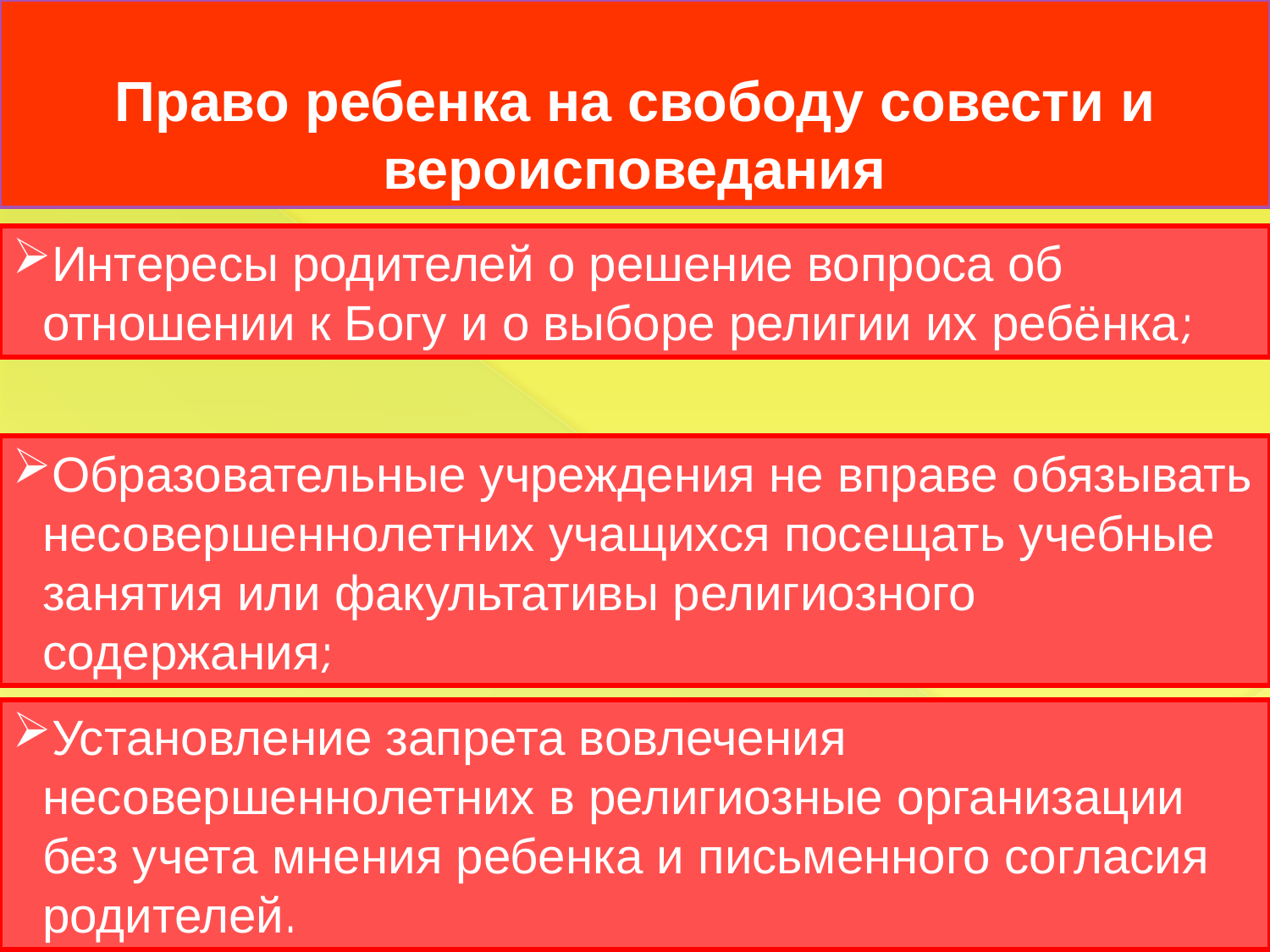

Право ребенка на свободу совести и вероисповедания
Интересы родителей о решение вопроса об отношении к Богу и о выборе религии их ребёнка;

Образовательные учреждения не вправе обязывать несовершеннолетних учащихся посещать учебные занятия или факультативы религиозного содержания;
Установление запрета вовлечения несовершеннолетних в религиозные организации без учета мнения ребенка и письменного согласия родителей.